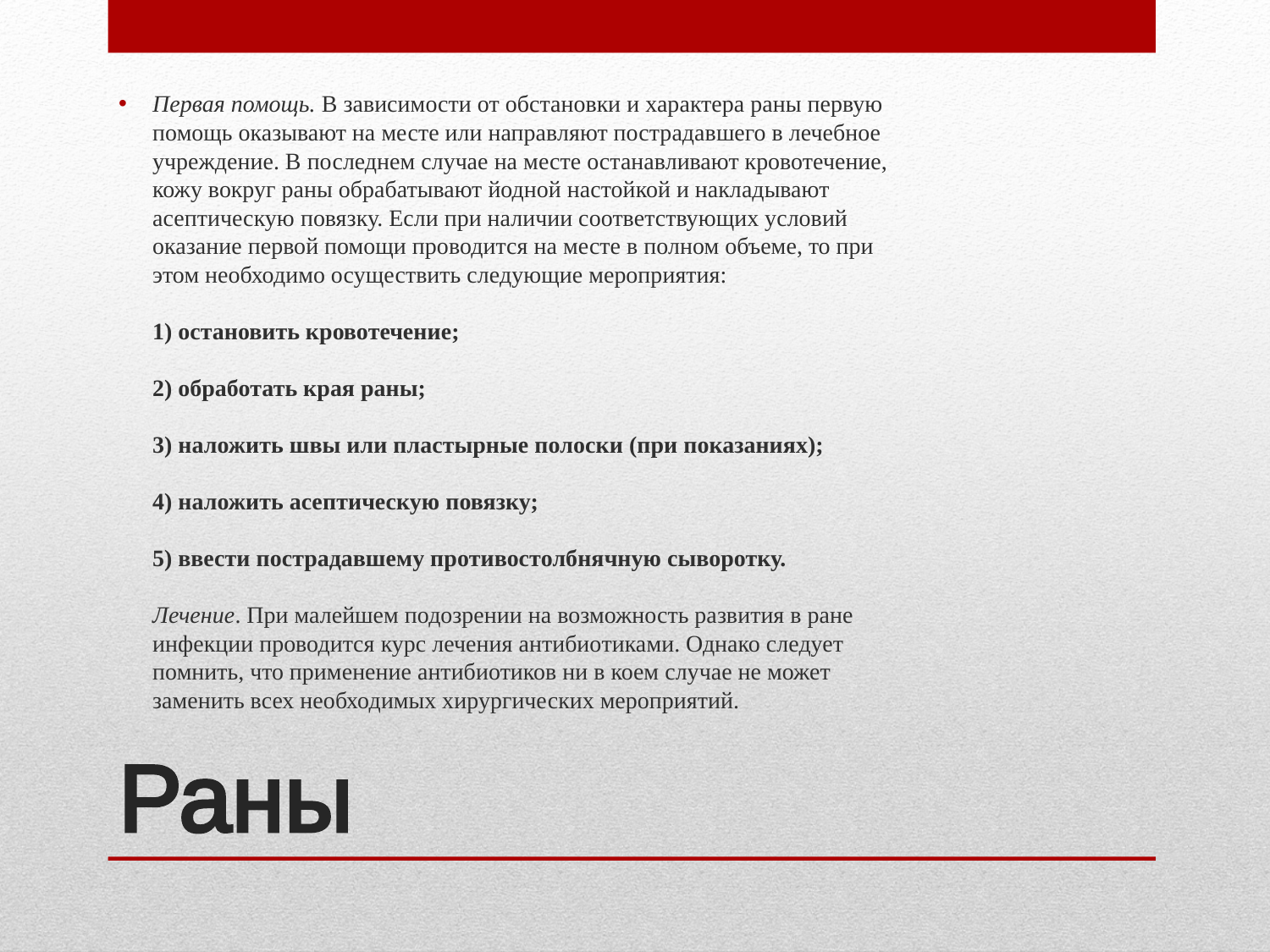

Первая помощь. В зависимости от обстановки и характера раны первую помощь оказывают на месте или направ­ляют пострадавшего в лечебное учреж­дение. В последнем случае на месте останавливают кровотечение, кожу вок­руг раны обрабатывают йодной настой­кой и накладывают асептическую повяз­ку. Если при наличии соответствующих условий оказание первой помощи про­водится на месте в полном объеме, то при этом необходимо осуществить сле­дующие мероприятия:
1) остановить кровотечение;
2) обработать края раны;
3) наложить швы или пластырные полоски (при показаниях);
4) наложить асептическую повязку;
5) ввести пострадавшему противостолбнячную сыворотку.
Лечение. При малейшем подозрении на возможность развития в ране инфек­ции проводится курс лечения антибио­тиками. Однако следует помнить, что применение антибиотиков ни в коем случае не может заменить всех необхо­димых хирургических мероприятий.
# Раны